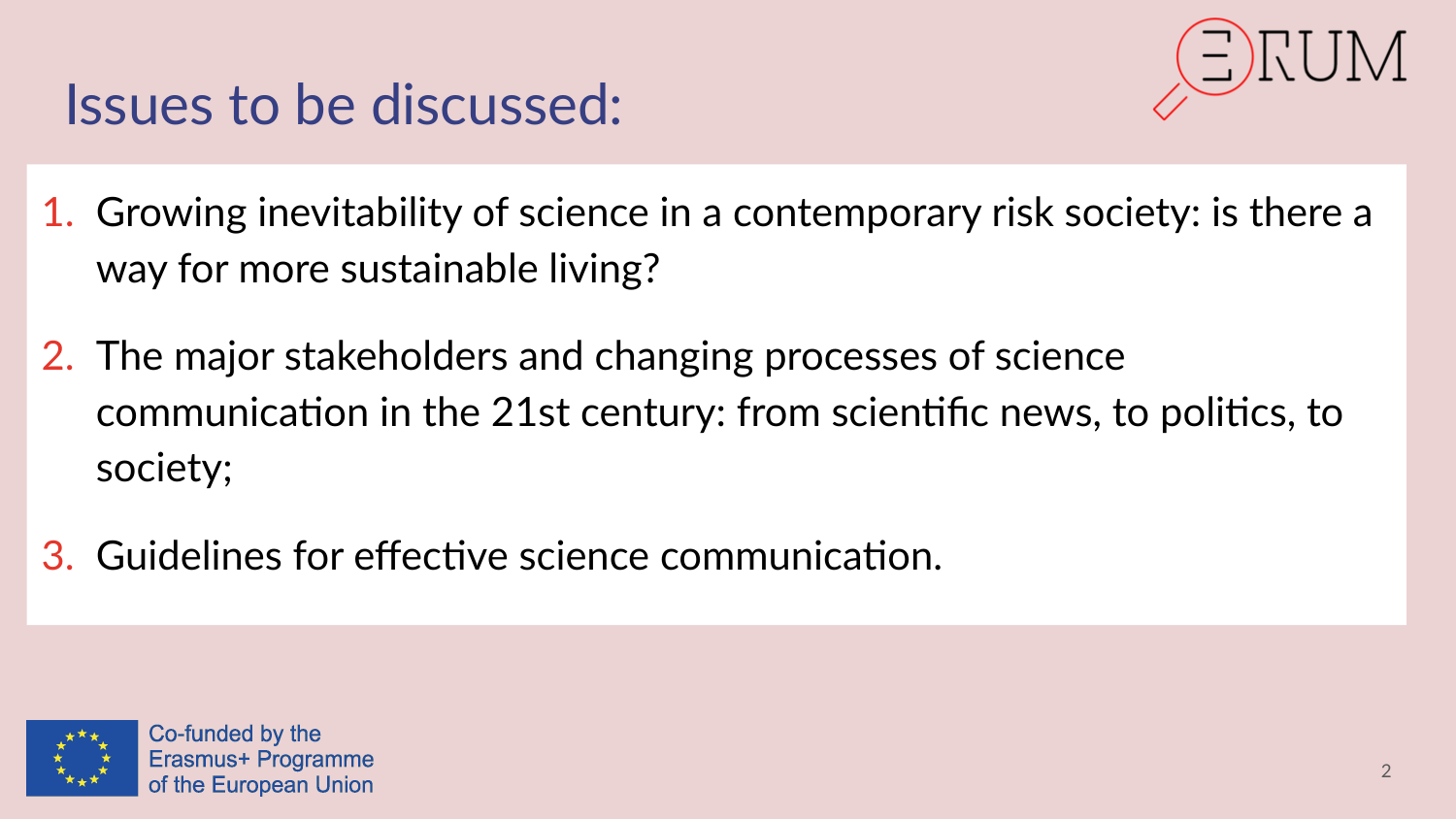

# Issues to be discussed:
Growing inevitability of science in a contemporary risk society: is there a way for more sustainable living?
The major stakeholders and changing processes of science communication in the 21st century: from scientific news, to politics, to society;
Guidelines for effective science communication.

2